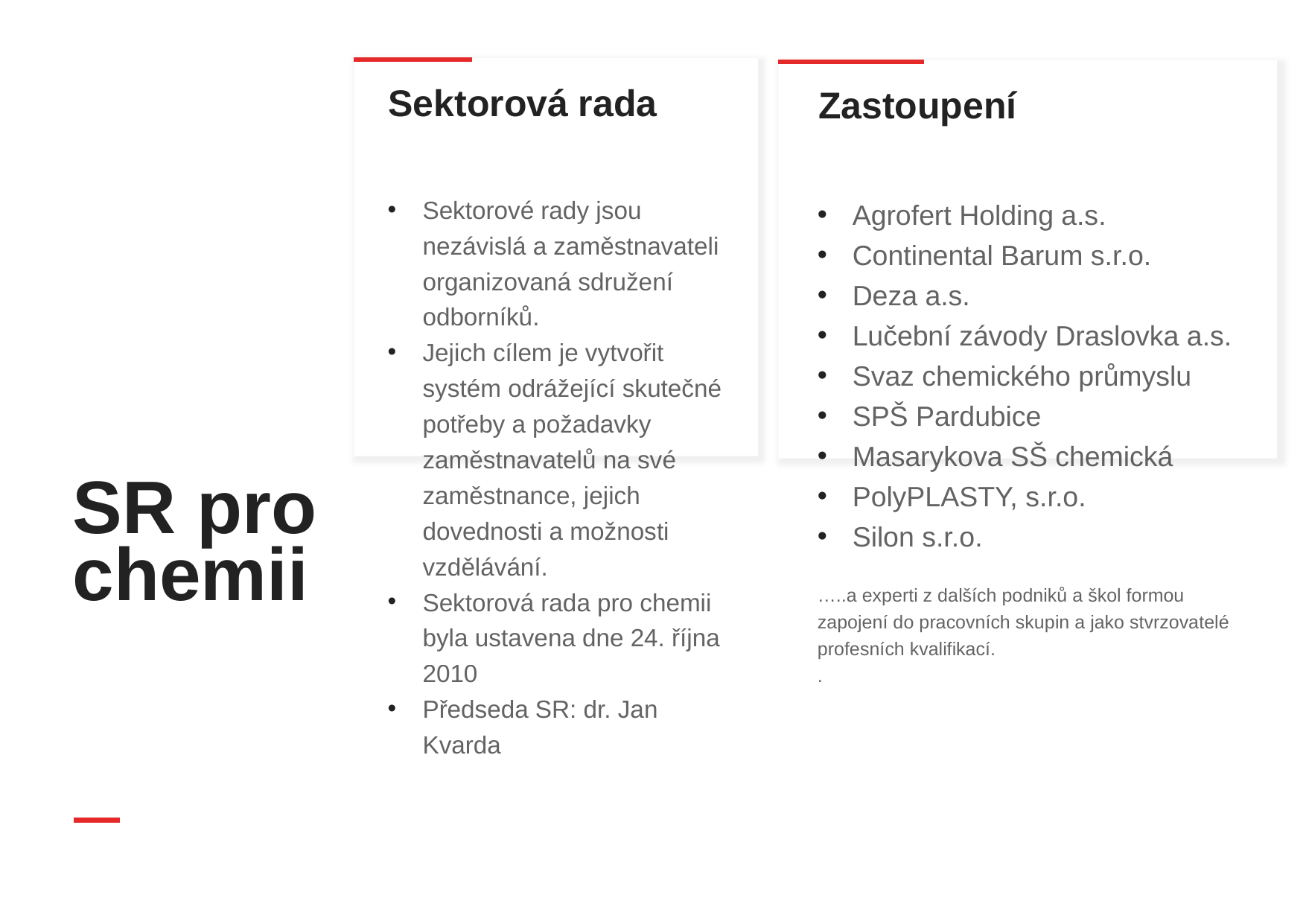

Sektorová rada
Sektorové rady jsou nezávislá a zaměstnavateli organizovaná sdružení odborníků.
Jejich cílem je vytvořit systém odrážející skutečné potřeby a požadavky zaměstnavatelů na své zaměstnance, jejich dovednosti a možnosti vzdělávání.
Sektorová rada pro chemii byla ustavena dne 24. října 2010
Předseda SR: dr. Jan Kvarda

Zastoupení
Agrofert Holding a.s.
Continental Barum s.r.o.
Deza a.s.
Lučební závody Draslovka a.s.
Svaz chemického průmyslu
SPŠ Pardubice
Masarykova SŠ chemická
PolyPLASTY, s.r.o.
Silon s.r.o.

…..a experti z dalších podniků a škol formou zapojení do pracovních skupin a jako stvrzovatelé profesních kvalifikací.
.
# SR pro chemii